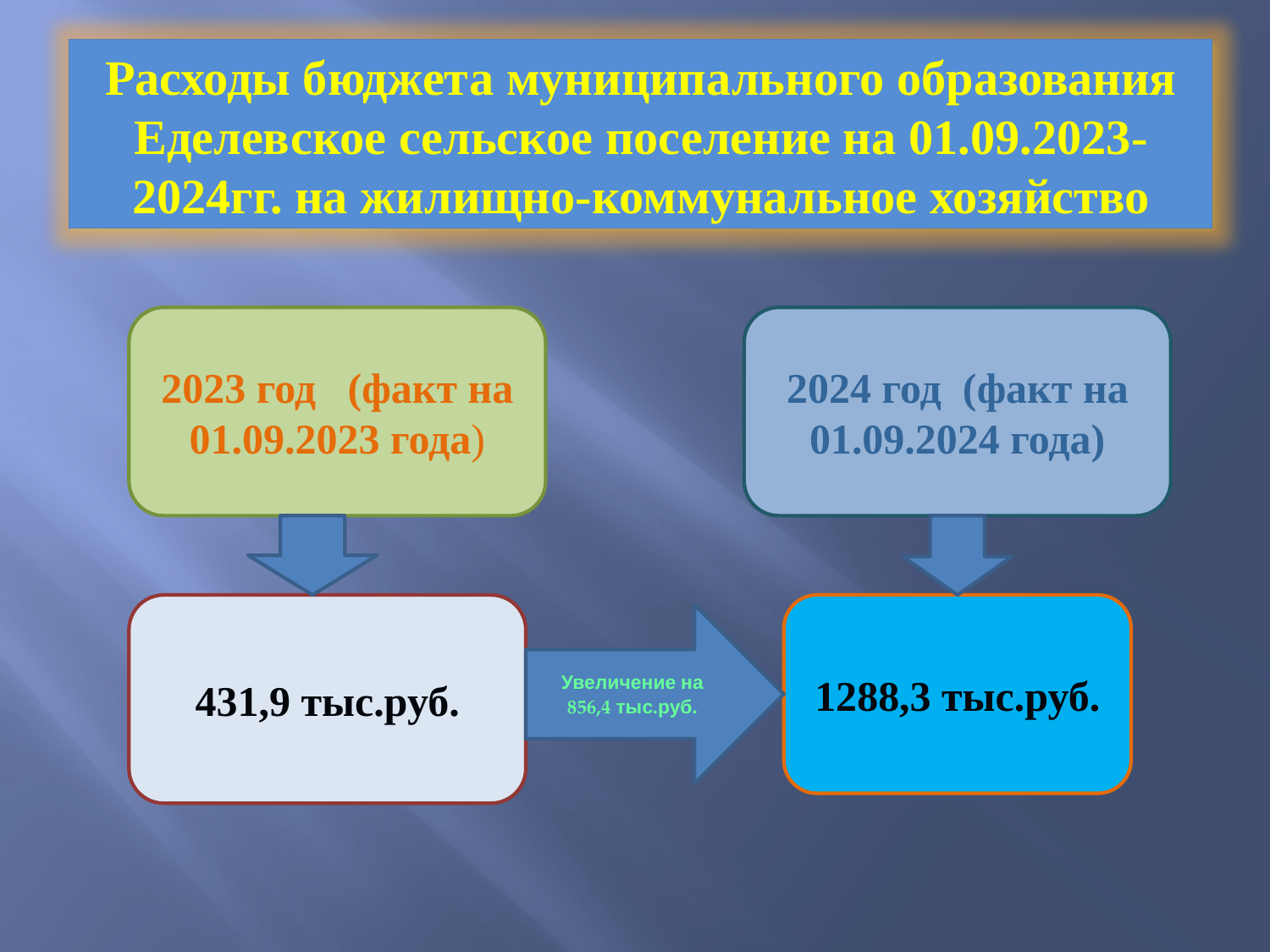

Расходы бюджета муниципального образования Еделевское сельское поселение на 01.09.2023-2024гг. на жилищно-коммунальное хозяйство
2023 год   (факт на 01.09.2023 года)
2024 год  (факт на 01.09.2024 года)

431,9 тыс.руб.
1288,3 тыс.руб.
Увеличение на 856,4 тыс.руб.